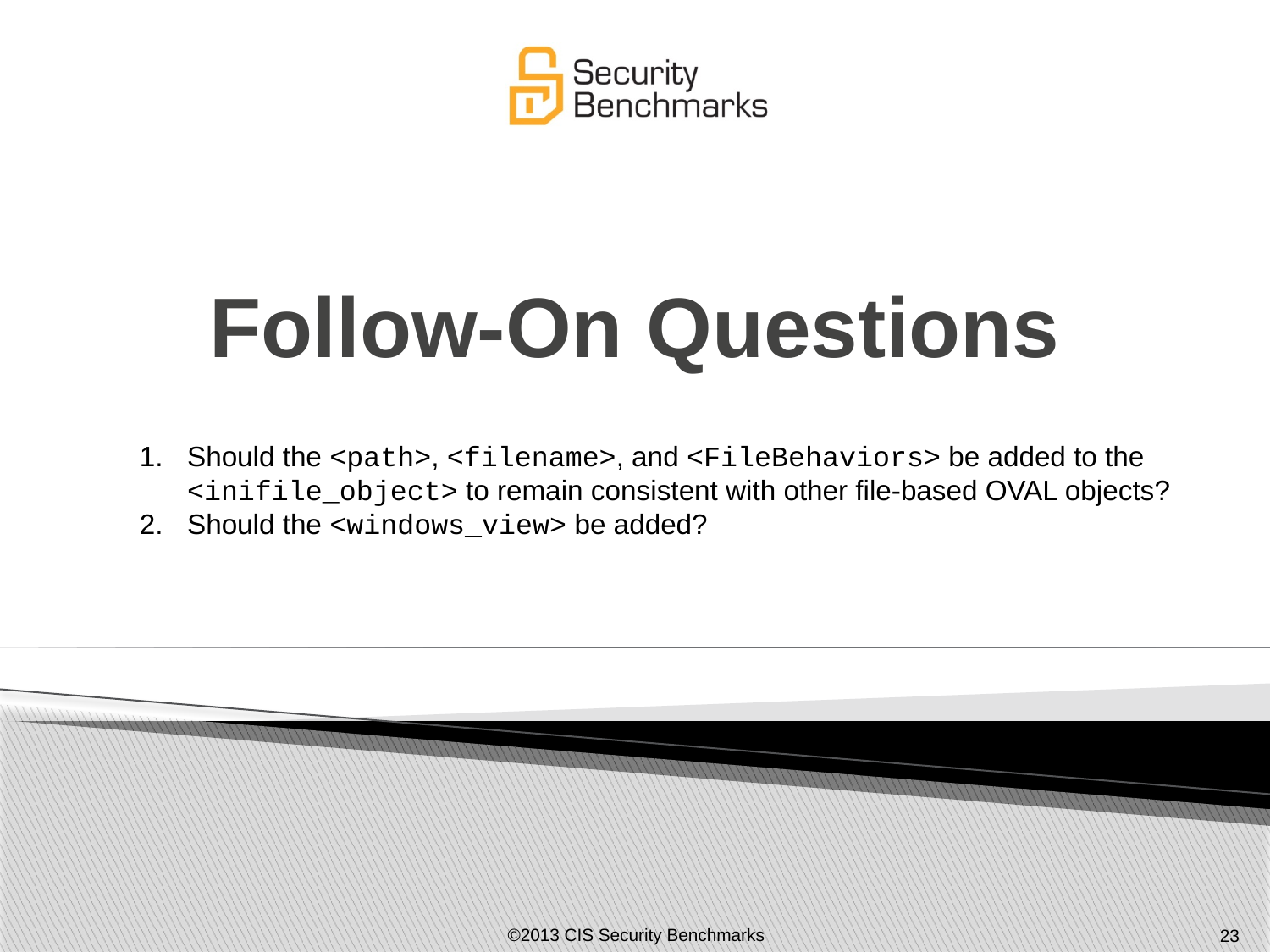

# Follow-On Questions
Should the <path>, <filename>, and <FileBehaviors> be added to the <inifile_object> to remain consistent with other file-based OVAL objects?
Should the <windows_view> be added?

©2013 CIS Security Benchmarks
23